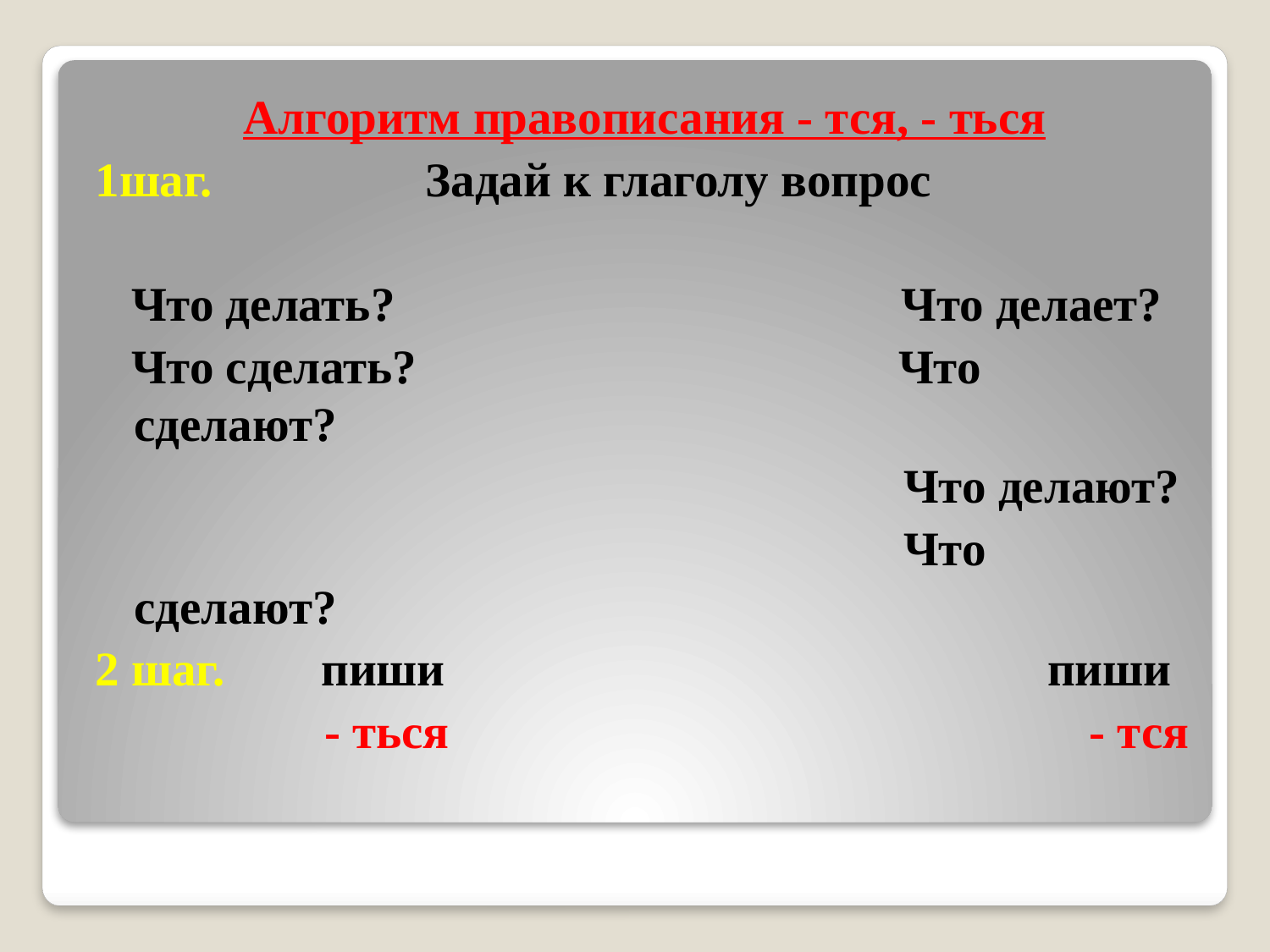

Алгоритм правописания - тся, - ться
1шаг.             Задай к глаголу вопрос

   Что делать?                                          Что делает?
   Что сделать?                                        Что сделают?
                                                                   Что делают?
                                                                   Что сделают?
2 шаг.        пиши                                                  пиши
                   - ться                                                     - тся